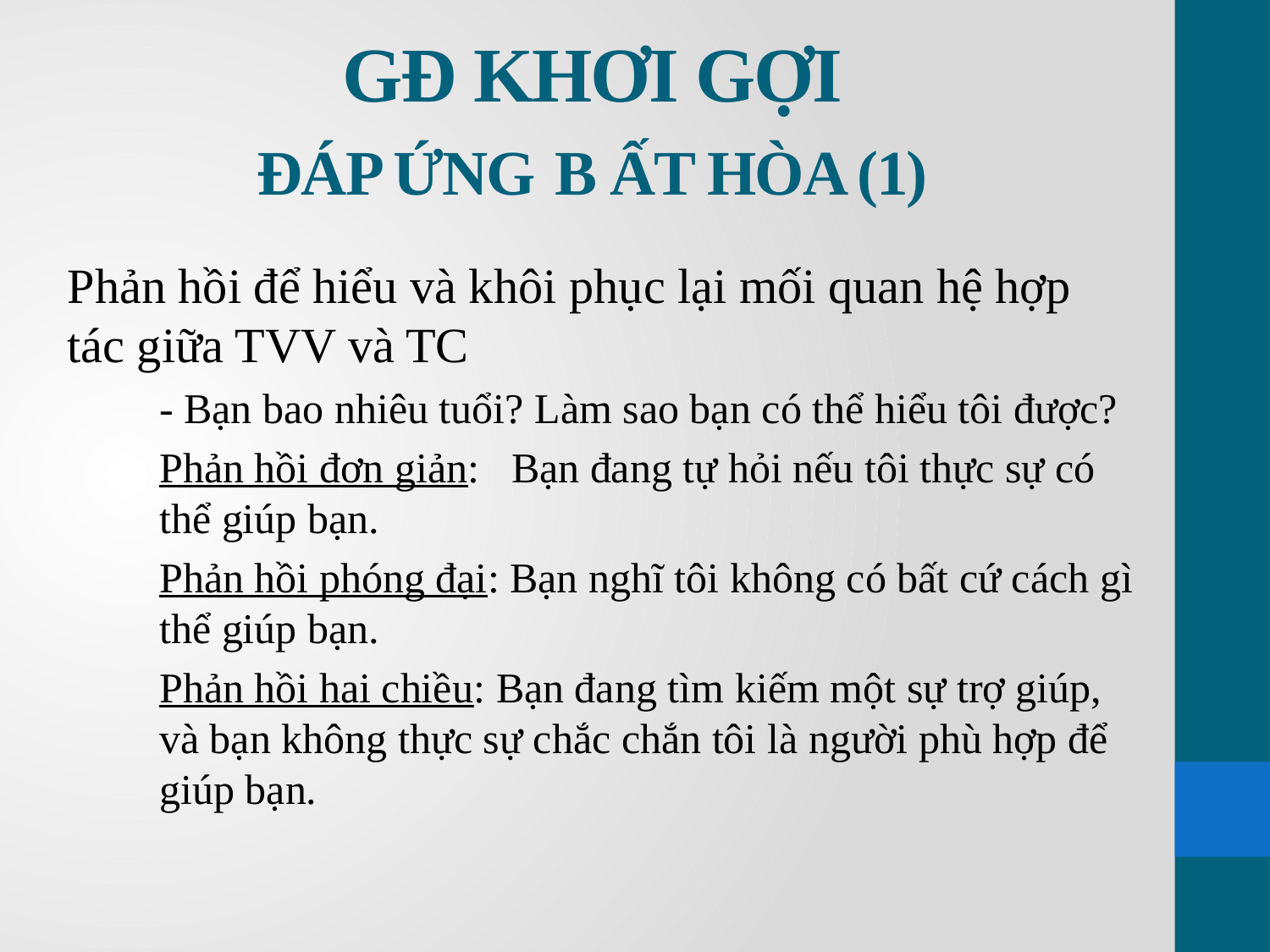

# GĐ KHƠI GỢI ĐÁP ỨNG B ẤT HÒA (1)
Phản hồi để hiểu và khôi phục lại mối quan hệ hợp tác giữa TVV và TC
- Bạn bao nhiêu tuổi? Làm sao bạn có thể hiểu tôi được?
Phản hồi đơn giản:   Bạn đang tự hỏi nếu tôi thực sự có thể giúp bạn.
Phản hồi phóng đại: Bạn nghĩ tôi không có bất cứ cách gì thể giúp bạn.
Phản hồi hai chiều: Bạn đang tìm kiếm một sự trợ giúp, và bạn không thực sự chắc chắn tôi là người phù hợp để giúp bạn.